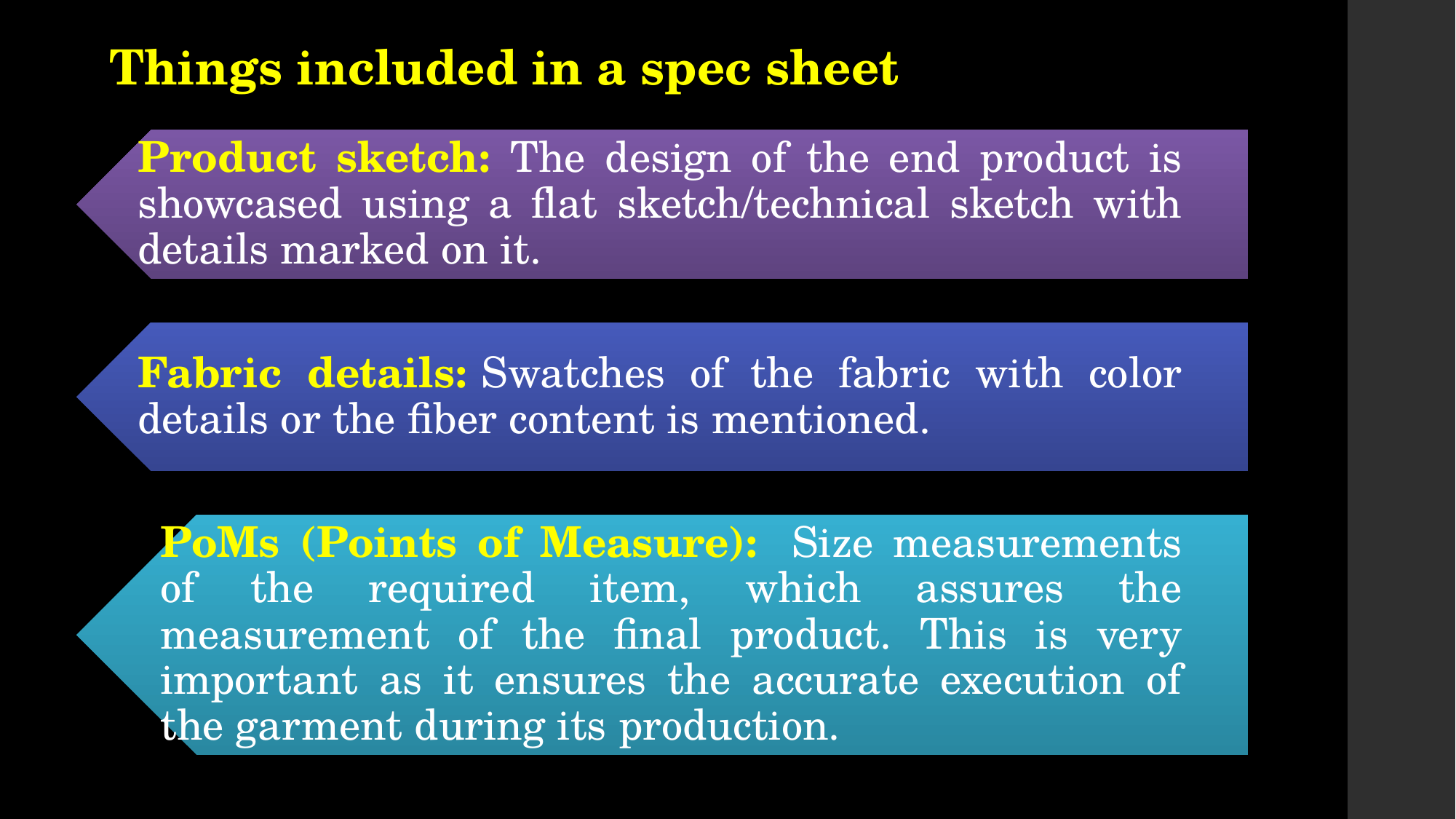

# Things included in a spec sheet
Product sketch: The design of the end product is showcased using a flat sketch/technical sketch with details marked on it.
Fabric details: Swatches of the fabric with color details or the fiber content is mentioned.
PoMs (Points of Measure):  Size measurements of the required item, which assures the measurement of the final product. This is very important as it ensures the accurate execution of the garment during its production.